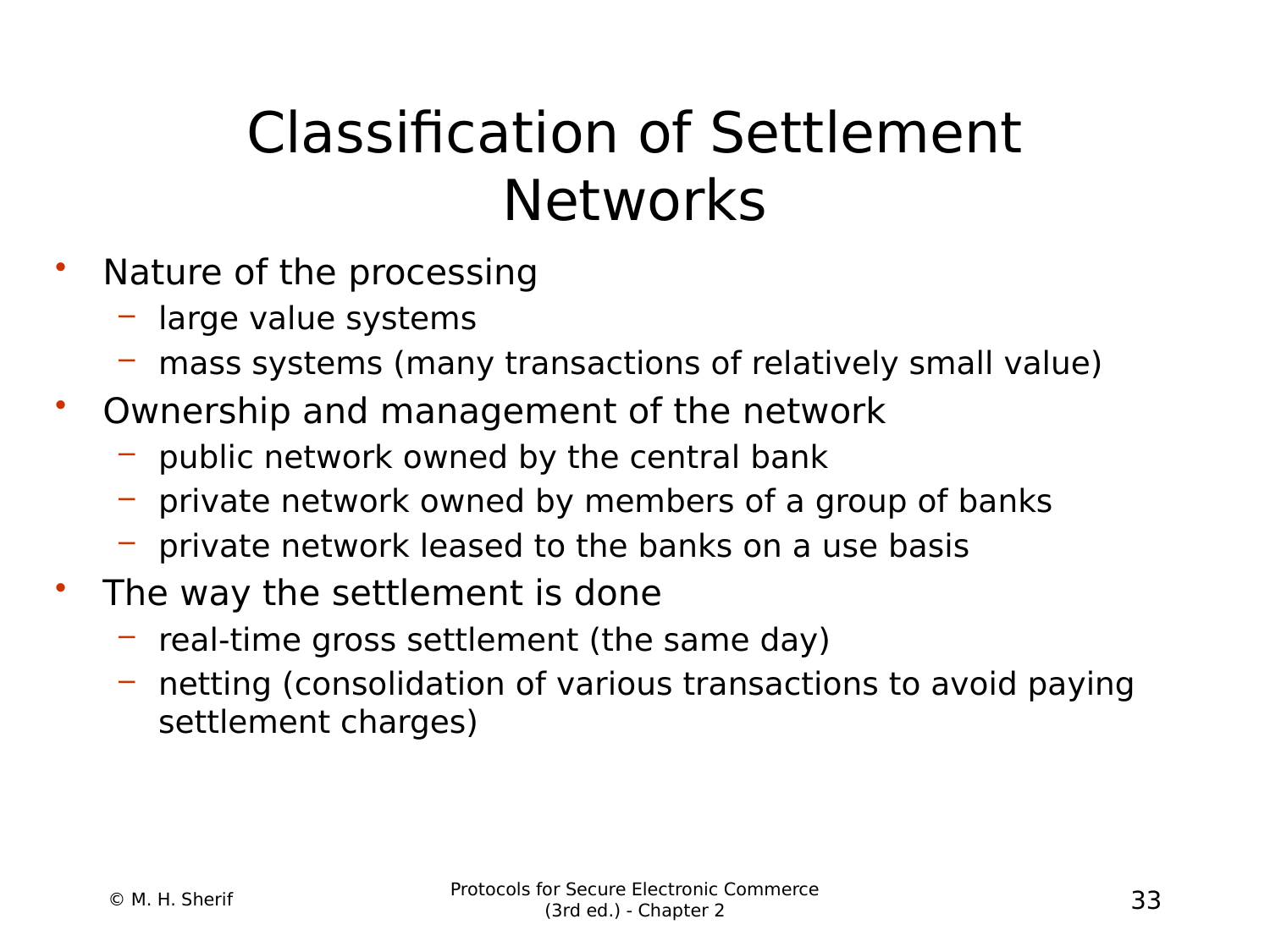

# Classification of Settlement Networks
Nature of the processing
large value systems
mass systems (many transactions of relatively small value)
Ownership and management of the network
public network owned by the central bank
private network owned by members of a group of banks
private network leased to the banks on a use basis
The way the settlement is done
real-time gross settlement (the same day)
netting (consolidation of various transactions to avoid paying settlement charges)
© M. H. Sherif
Protocols for Secure Electronic Commerce (3rd ed.) - Chapter 2
33